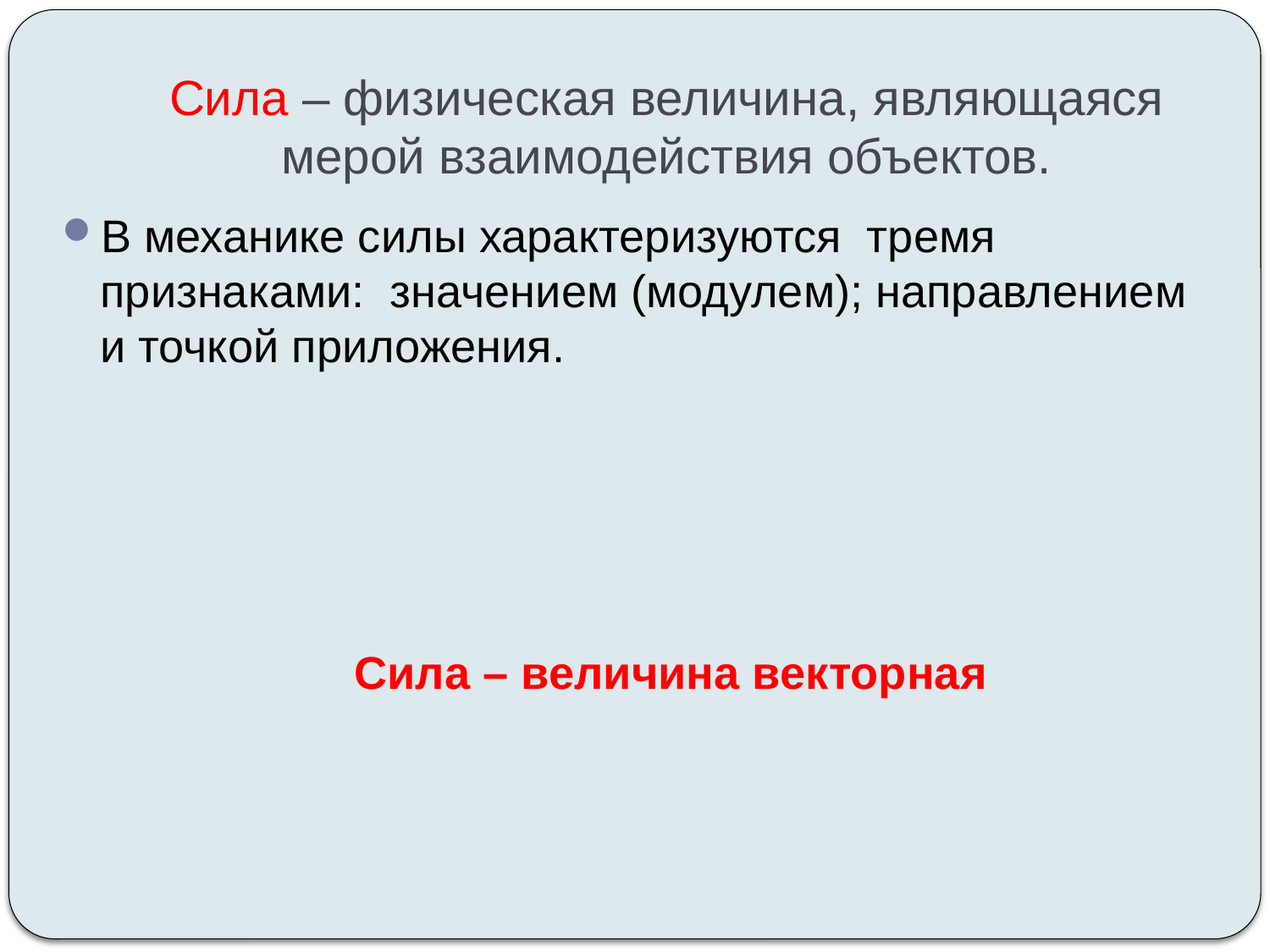

# Сила – физическая величина, являющаяся мерой взаимодействия объектов.
В механике силы характеризуются  тремя признаками:  значением (модулем); направлением и точкой приложения.

                       Сила – величина векторная